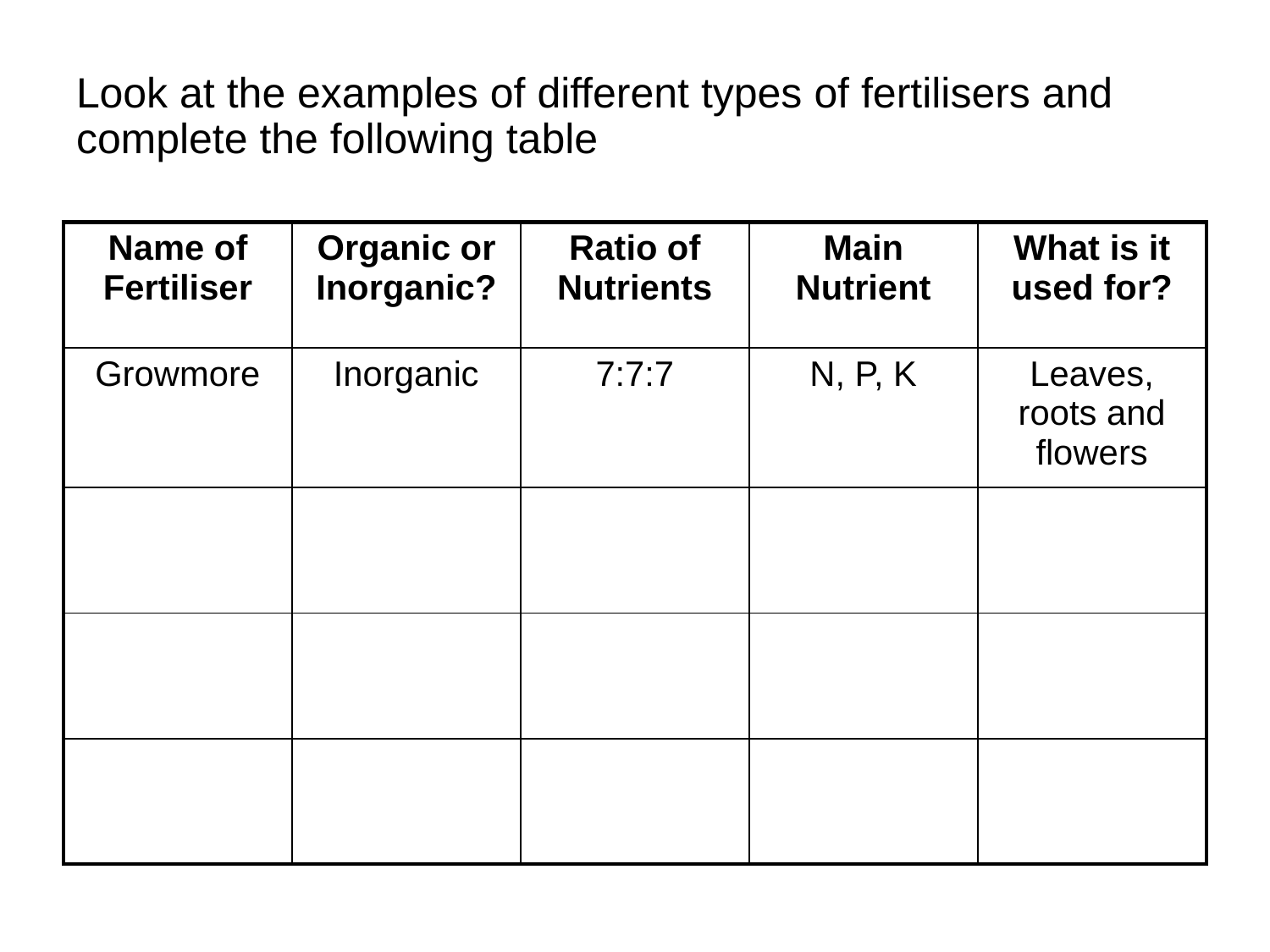

# Look at the examples of different types of fertilisers and complete the following table
| Name of Fertiliser | Organic or Inorganic? | Ratio of Nutrients | Main Nutrient | What is it used for? |
| --- | --- | --- | --- | --- |
| Growmore | Inorganic | 7:7:7 | N, P, K | Leaves, roots and flowers |
|  |  |  |  |  |
|  |  |  |  |  |
|  |  |  |  |  |